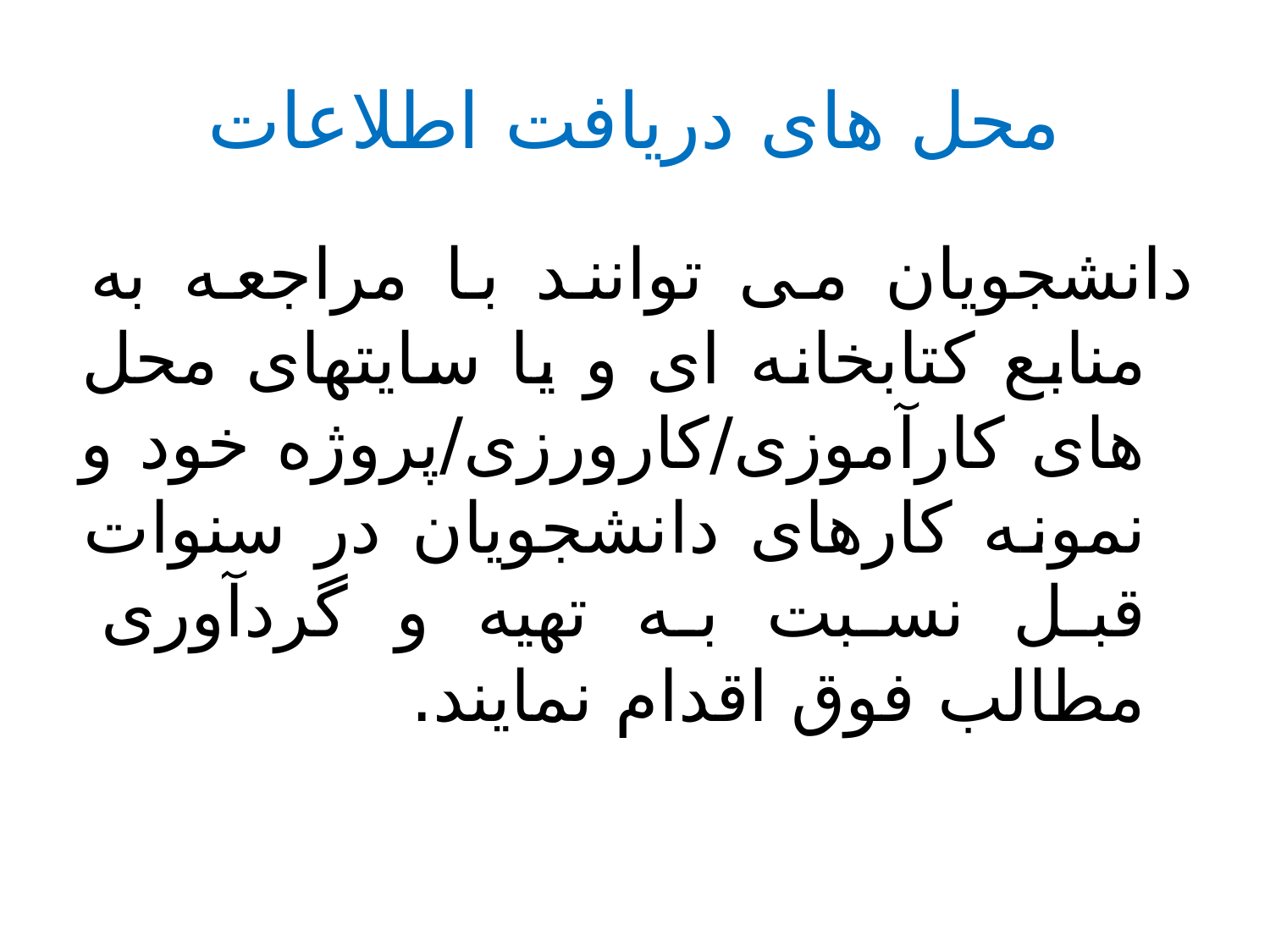

# محل های دریافت اطلاعات
دانشجویان می توانند با مراجعه به منابع کتابخانه ای و یا سایتهای محل های کارآموزی/کارورزی/پروژه خود و نمونه کارهای دانشجویان در سنوات قبل نسبت به تهیه و گردآوری مطالب فوق اقدام نمایند.